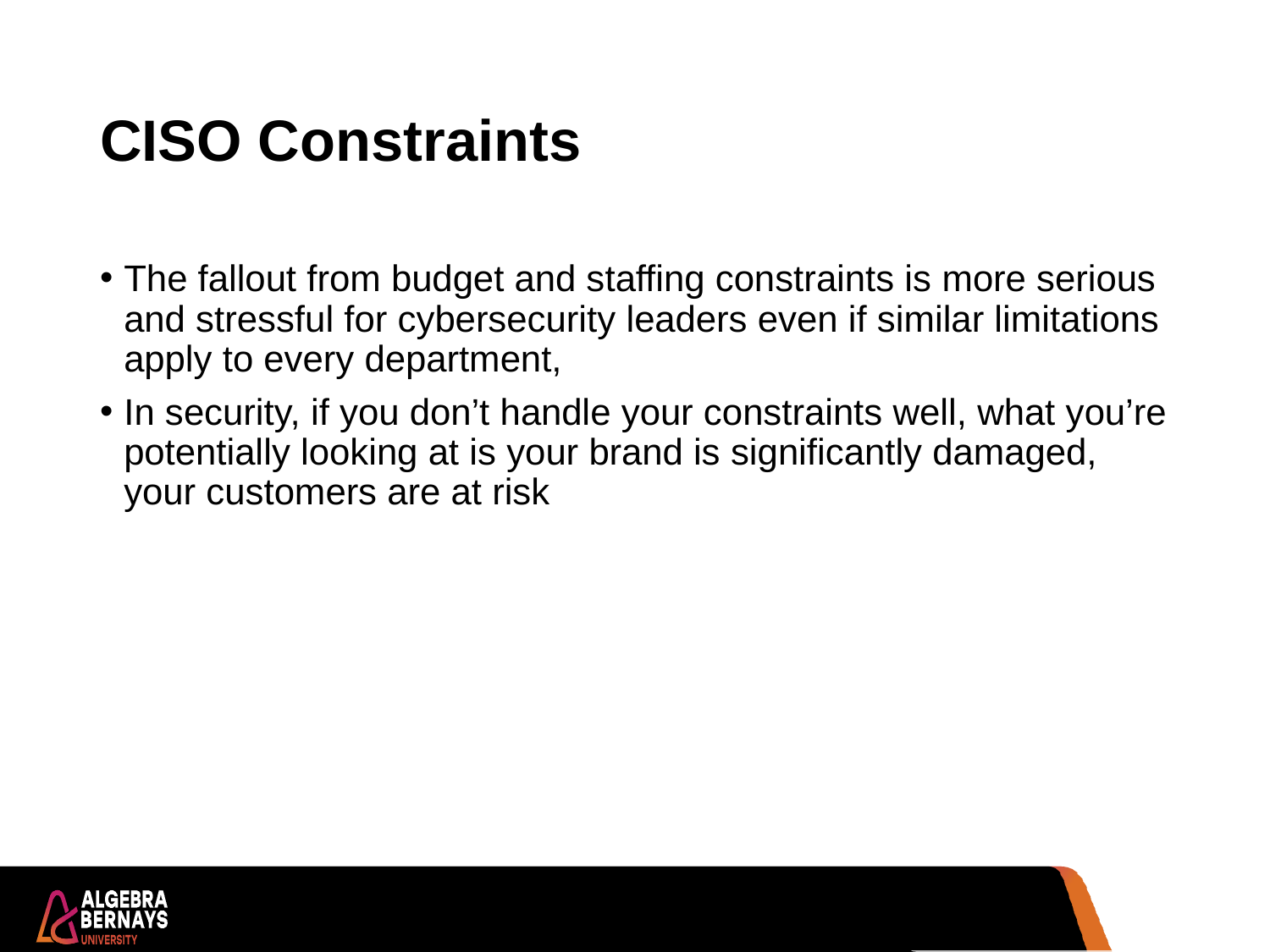

# CISO Constraints
The fallout from budget and staffing constraints is more serious and stressful for cybersecurity leaders even if similar limitations apply to every department,
In security, if you don’t handle your constraints well, what you’re potentially looking at is your brand is significantly damaged, your customers are at risk